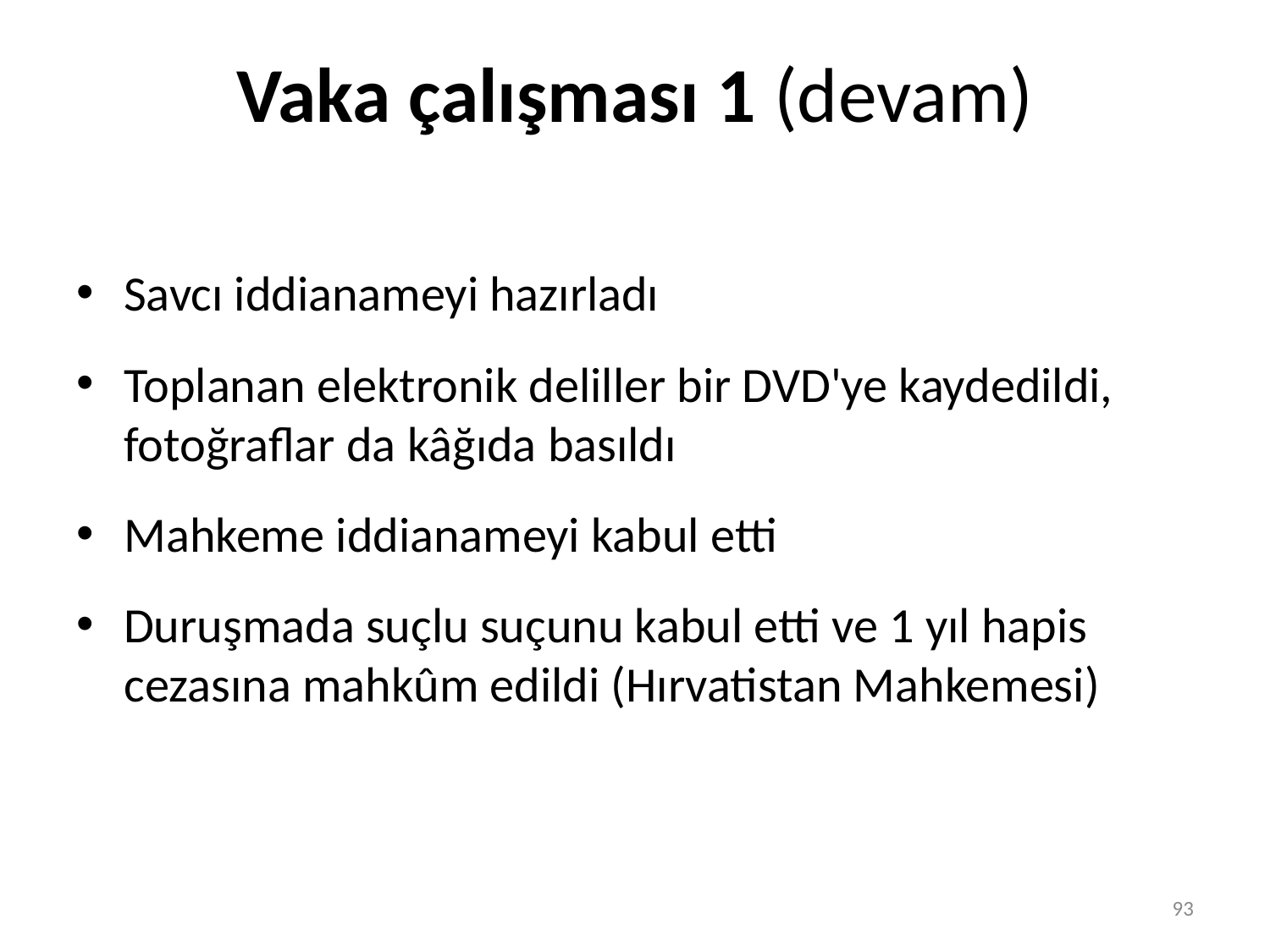

# Vaka çalışması 1 (devam)
Savcı iddianameyi hazırladı
Toplanan elektronik deliller bir DVD'ye kaydedildi, fotoğraflar da kâğıda basıldı
Mahkeme iddianameyi kabul etti
Duruşmada suçlu suçunu kabul etti ve 1 yıl hapis cezasına mahkûm edildi (Hırvatistan Mahkemesi)

93